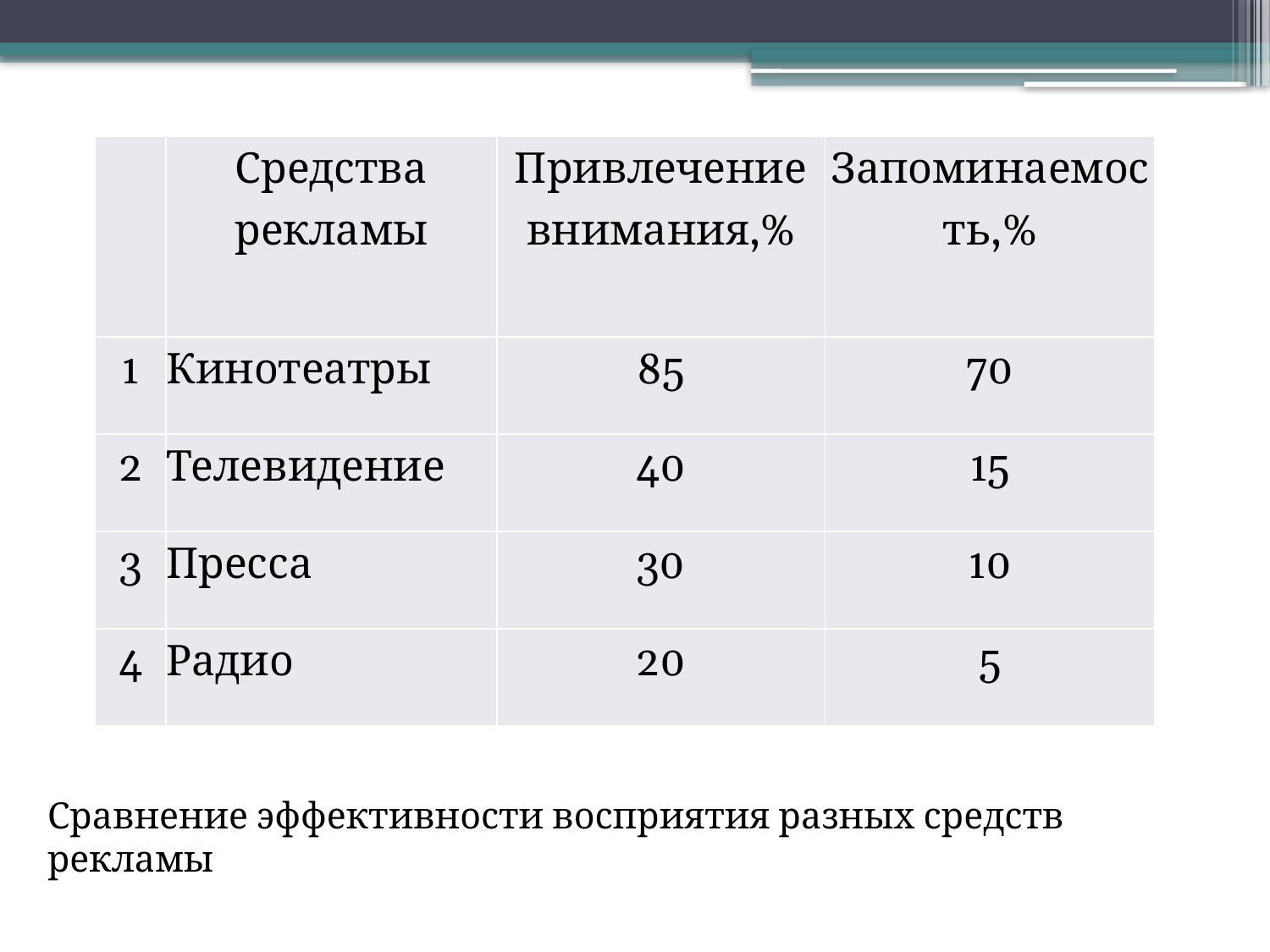

|  | Средства рекламы | Привлечение внимания,% | Запоминаемость,% |
| --- | --- | --- | --- |
| 1 | Кинотеатры | 85 | 70 |
| 2 | Телевидение | 40 | 15 |
| 3 | Пресса | 30 | 10 |
| 4 | Радио | 20 | 5 |
Сравнение эффективности восприятия разных средств рекламы